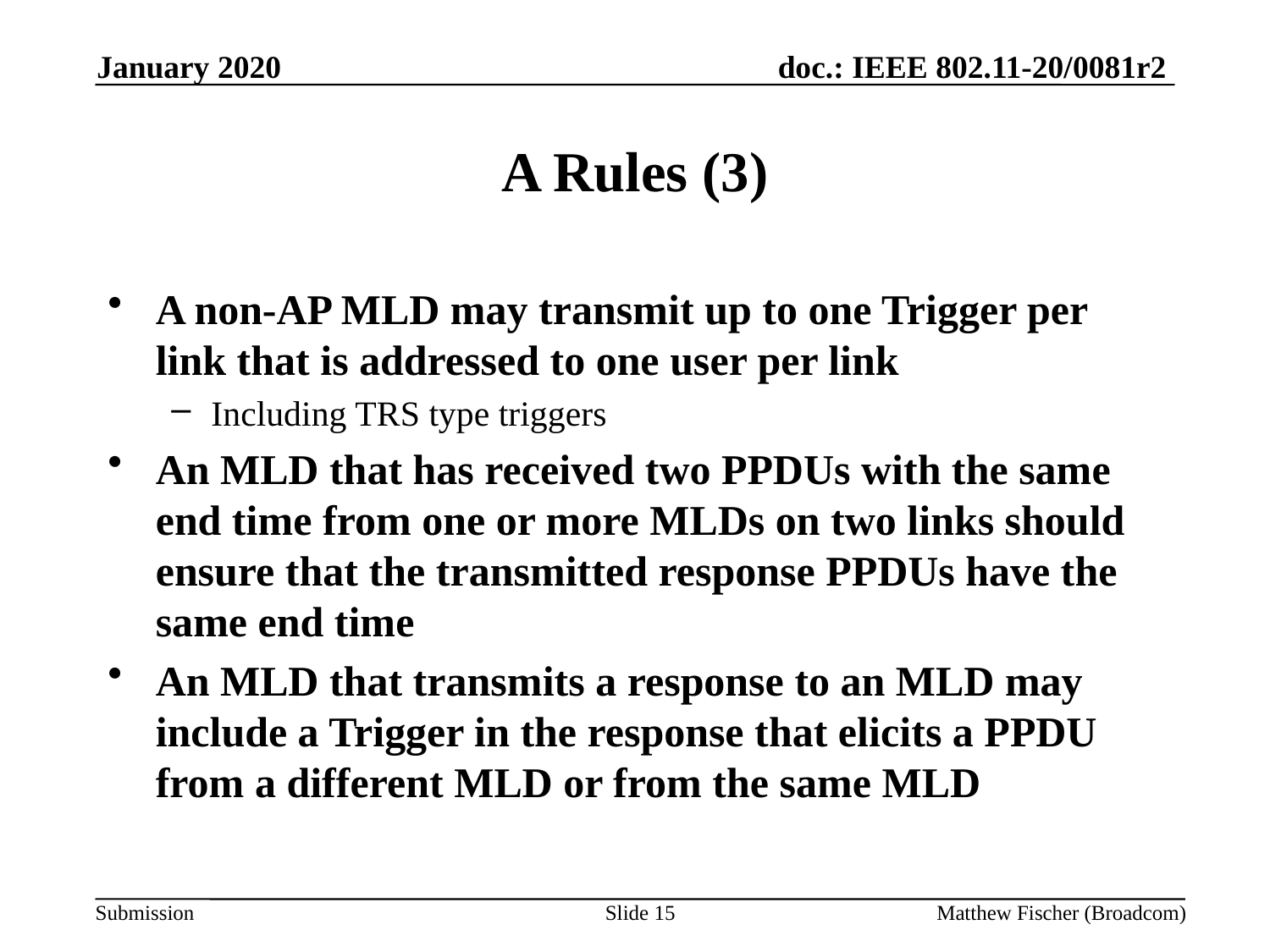

January 2020
# A Rules (3)
A non-AP MLD may transmit up to one Trigger per link that is addressed to one user per link
Including TRS type triggers
An MLD that has received two PPDUs with the same end time from one or more MLDs on two links should ensure that the transmitted response PPDUs have the same end time
An MLD that transmits a response to an MLD may include a Trigger in the response that elicits a PPDU from a different MLD or from the same MLD

Slide 15
Matthew Fischer (Broadcom)